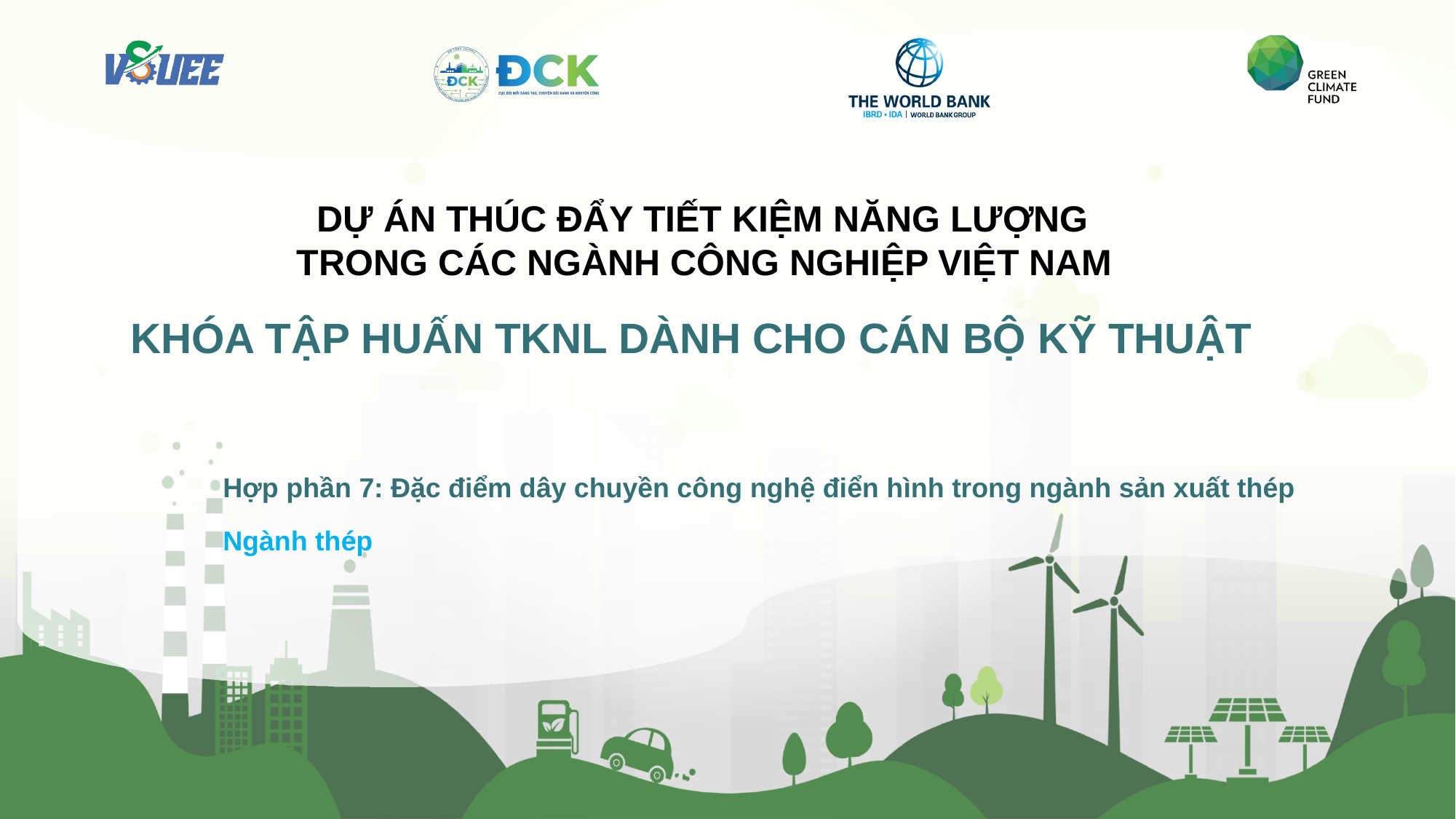

DỰ ÁN THÚC ĐẨY TIẾT KIỆM NĂNG LƯỢNG
TRONG CÁC NGÀNH CÔNG NGHIỆP VIỆT NAM
KHÓA TẬP HUẤN TKNL DÀNH CHO CÁN BỘ KỸ THUẬT
Hợp phần 7: Đặc điểm dây chuyền công nghệ điển hình trong ngành sản xuất thép
Ngành thép